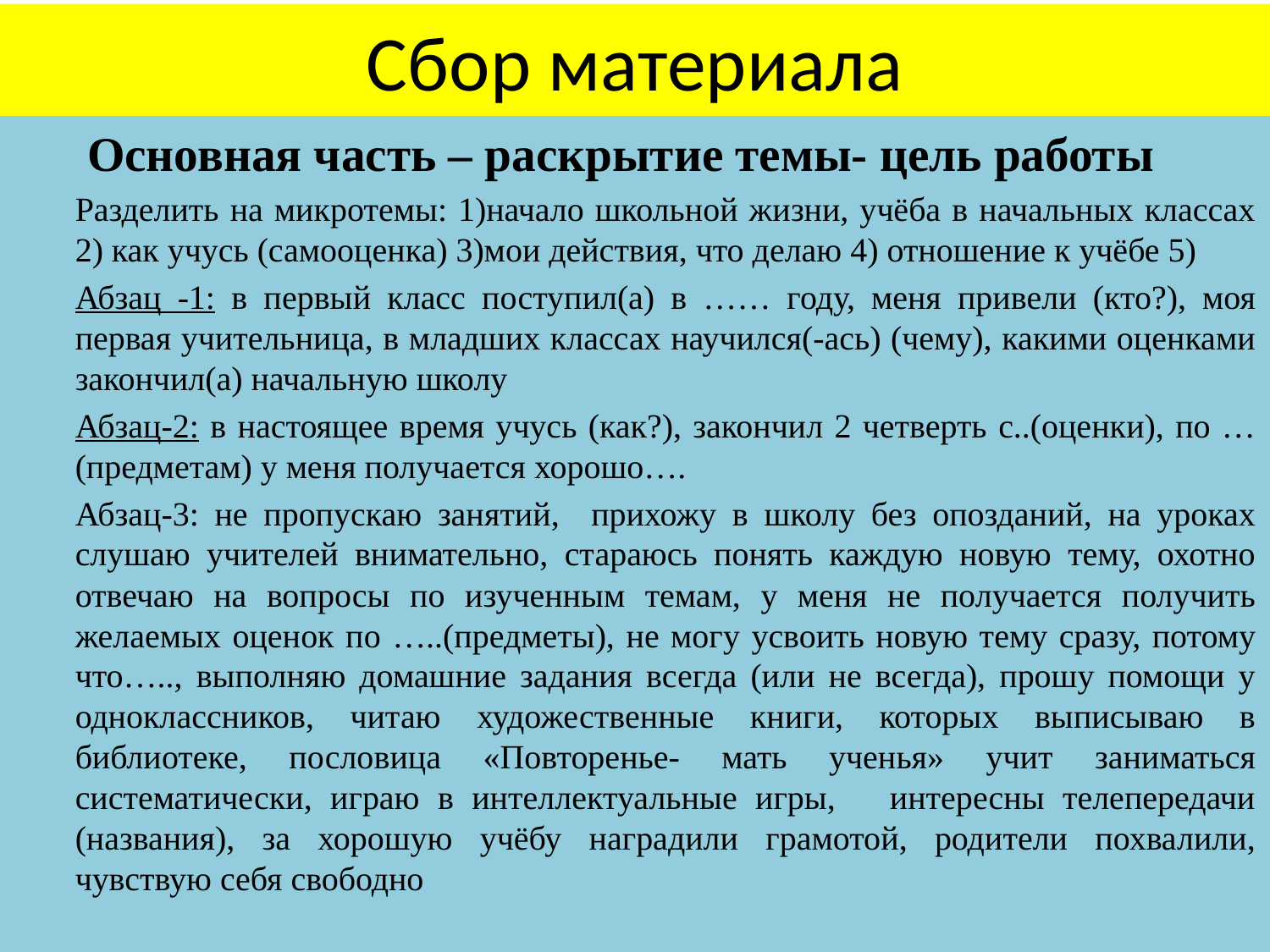

# Сбор материала
	 Основная часть – раскрытие темы- цель работы
	Разделить на микротемы: 1)начало школьной жизни, учёба в начальных классах 2) как учусь (самооценка) 3)мои действия, что делаю 4) отношение к учёбе 5)
	Абзац -1: в первый класс поступил(а) в …… году, меня привели (кто?), моя первая учительница, в младших классах научился(-ась) (чему), какими оценками закончил(а) начальную школу
	Абзац-2: в настоящее время учусь (как?), закончил 2 четверть с..(оценки), по …(предметам) у меня получается хорошо….
	Абзац-3: не пропускаю занятий,  прихожу в школу без опозданий, на уроках слушаю учителей внимательно, стараюсь понять каждую новую тему, охотно отвечаю на вопросы по изученным темам, у меня не получается получить желаемых оценок по …..(предметы), не могу усвоить новую тему сразу, потому что….., выполняю домашние задания всегда (или не всегда), прошу помощи у одноклассников, читаю художественные книги, которых выписываю в библиотеке, пословица «Повторенье- мать ученья» учит заниматься систематически, играю в интеллектуальные игры,   интересны телепередачи (названия), за хорошую учёбу наградили грамотой, родители похвалили, чувствую себя свободно